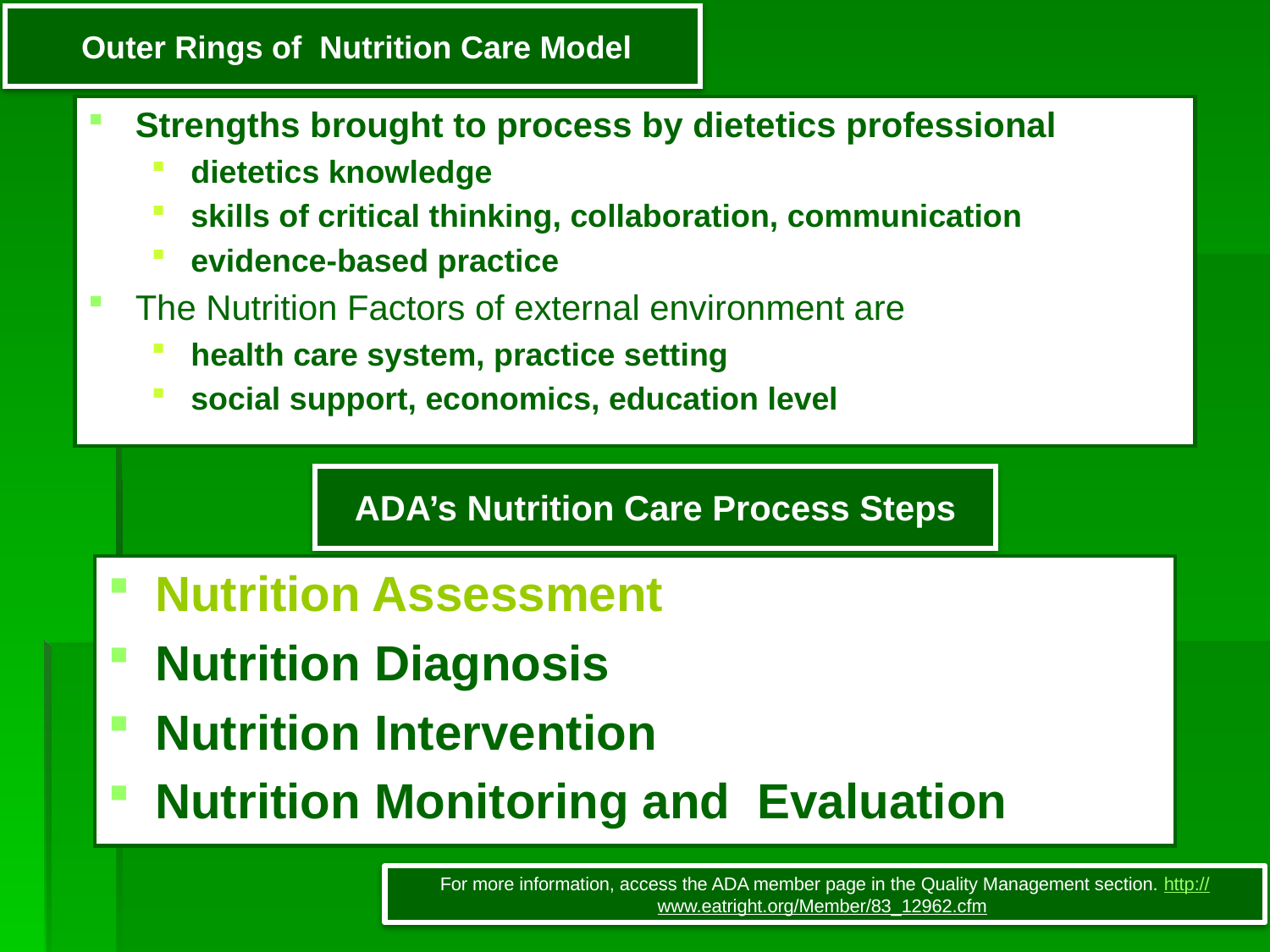

# Outer Rings of  Nutrition Care Model
Strengths brought to process by dietetics professional
dietetics knowledge
skills of critical thinking, collaboration, communication
evidence-based practice
The Nutrition Factors of external environment are
health care system, practice setting
social support, economics, education level
ADA’s Nutrition Care Process Steps
Nutrition Assessment
Nutrition Diagnosis
Nutrition Intervention
Nutrition Monitoring and  Evaluation
For more information, access the ADA member page in the Quality Management section. http://www.eatright.org/Member/83_12962.cfm